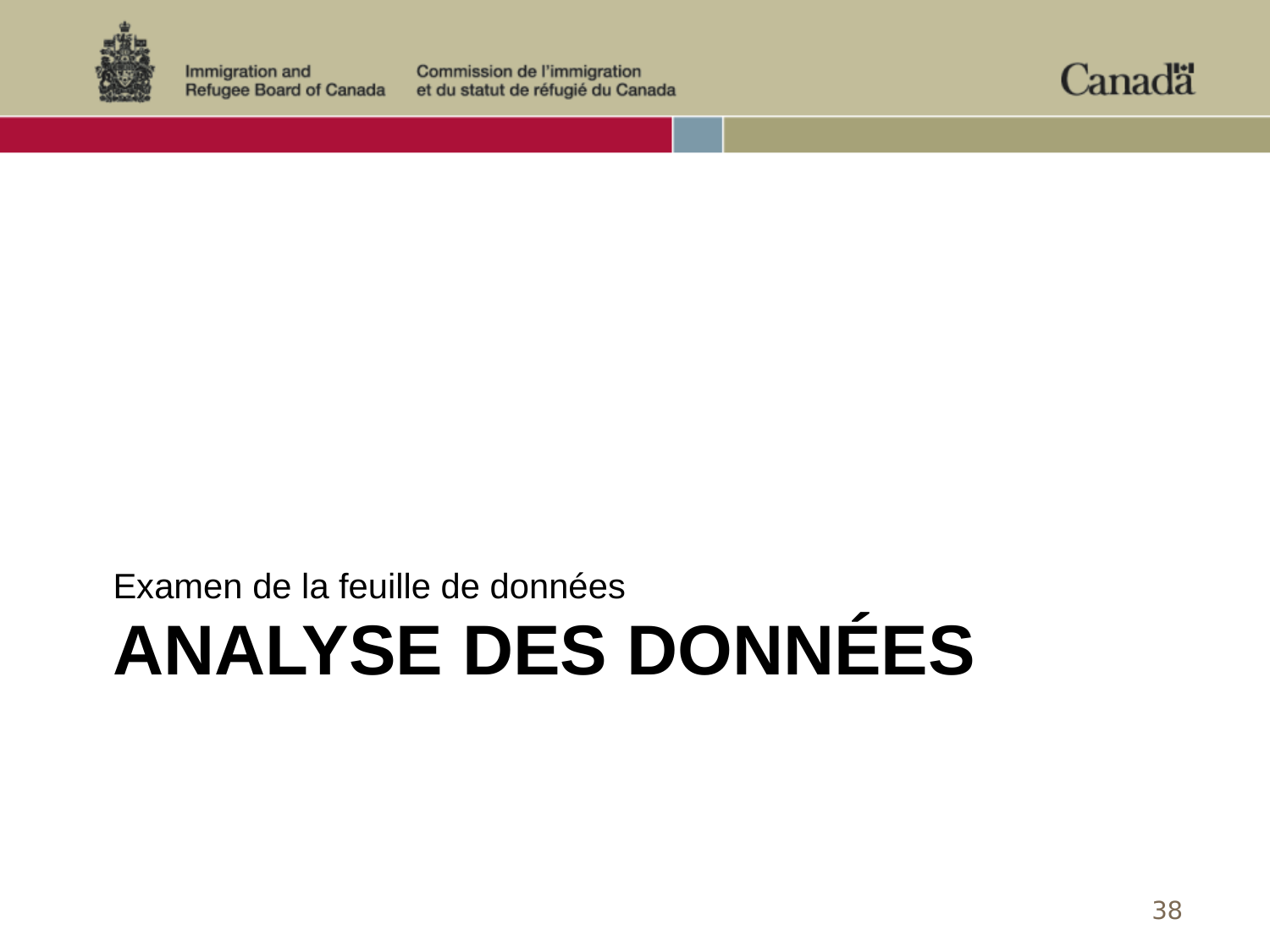

Examen de la feuille de données
# ANALYSE DES DONNÉES
38